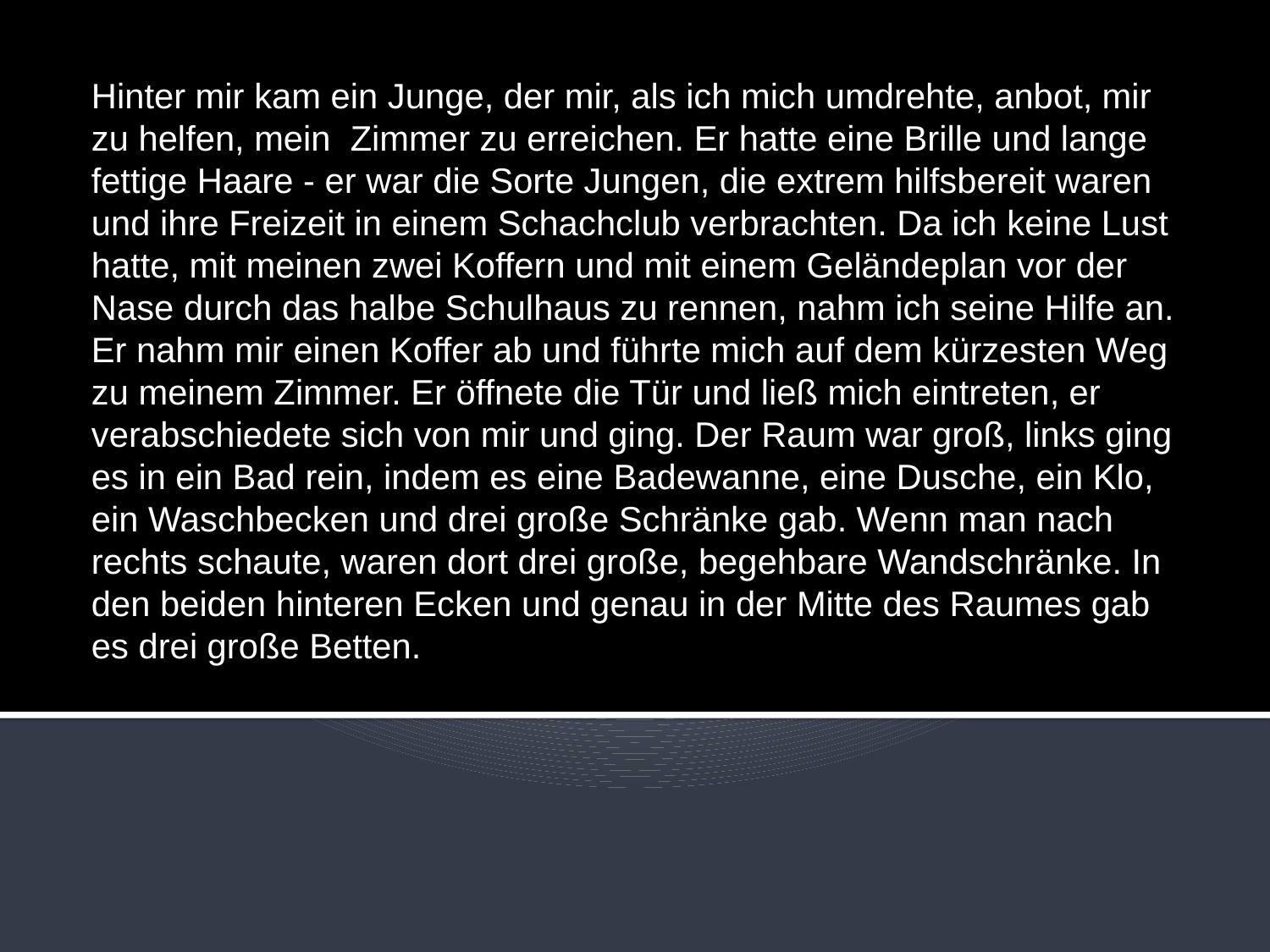

Hinter mir kam ein Junge, der mir, als ich mich umdrehte, anbot, mir zu helfen, mein  Zimmer zu erreichen. Er hatte eine Brille und lange fettige Haare - er war die Sorte Jungen, die extrem hilfsbereit waren und ihre Freizeit in einem Schachclub verbrachten. Da ich keine Lust hatte, mit meinen zwei Koffern und mit einem Geländeplan vor der Nase durch das halbe Schulhaus zu rennen, nahm ich seine Hilfe an. Er nahm mir einen Koffer ab und führte mich auf dem kürzesten Weg zu meinem Zimmer. Er öffnete die Tür und ließ mich eintreten, er verabschiedete sich von mir und ging. Der Raum war groß, links ging es in ein Bad rein, indem es eine Badewanne, eine Dusche, ein Klo, ein Waschbecken und drei große Schränke gab. Wenn man nach rechts schaute, waren dort drei große, begehbare Wandschränke. In den beiden hinteren Ecken und genau in der Mitte des Raumes gab es drei große Betten.